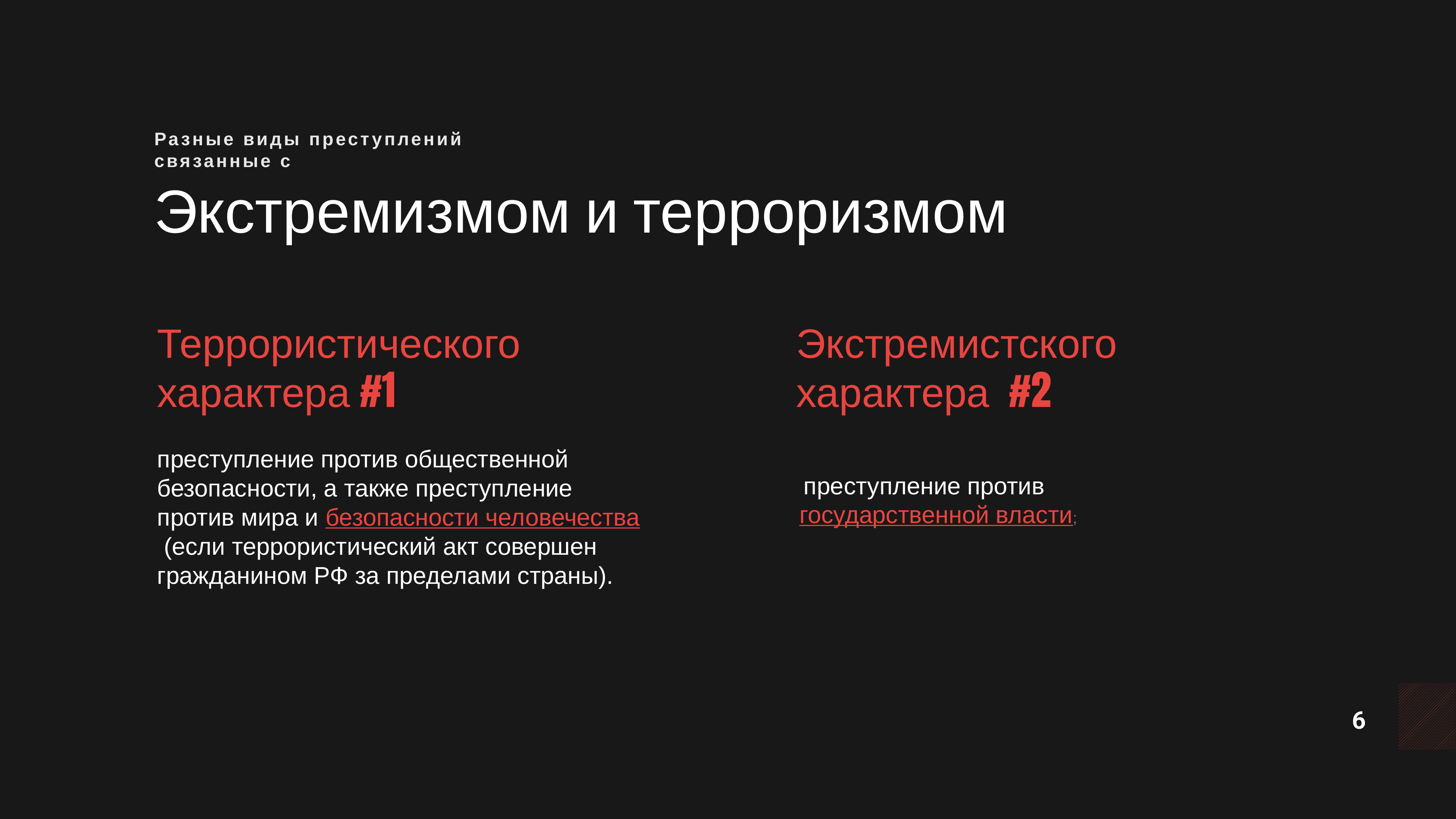

Разные виды преступлений связанные с
Экстремизмом и терроризмом
Террористического характера #1

Экстремистского
характера  #2

преступление против общественной безопасности, а также преступление против мира и безопасности человечества (если террористический акт совершен гражданином РФ за пределами страны).
 преступление против государственной власти;

6